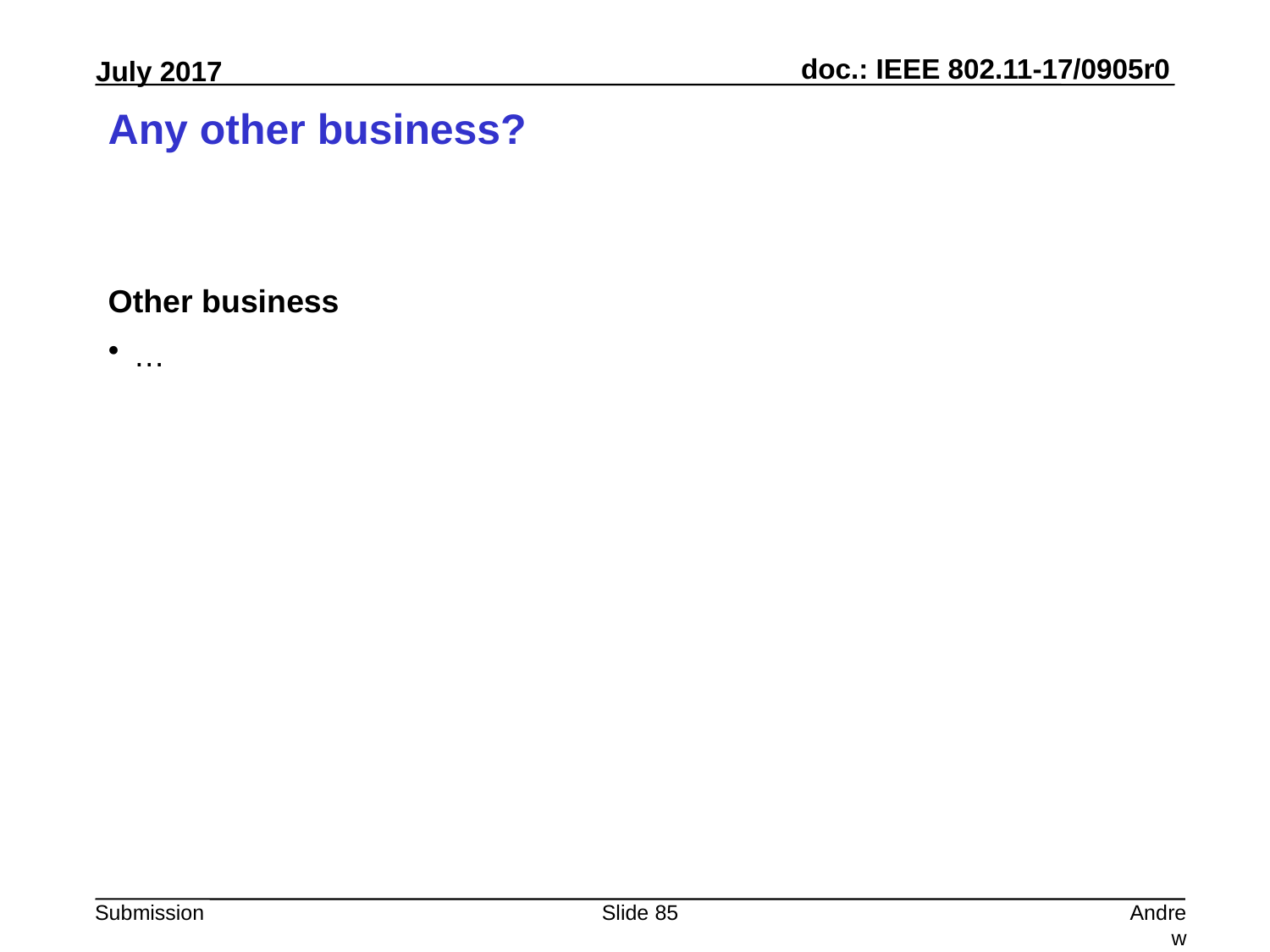

# Any other business?
Other business
…
Slide 85
Andrew Myles, Cisco